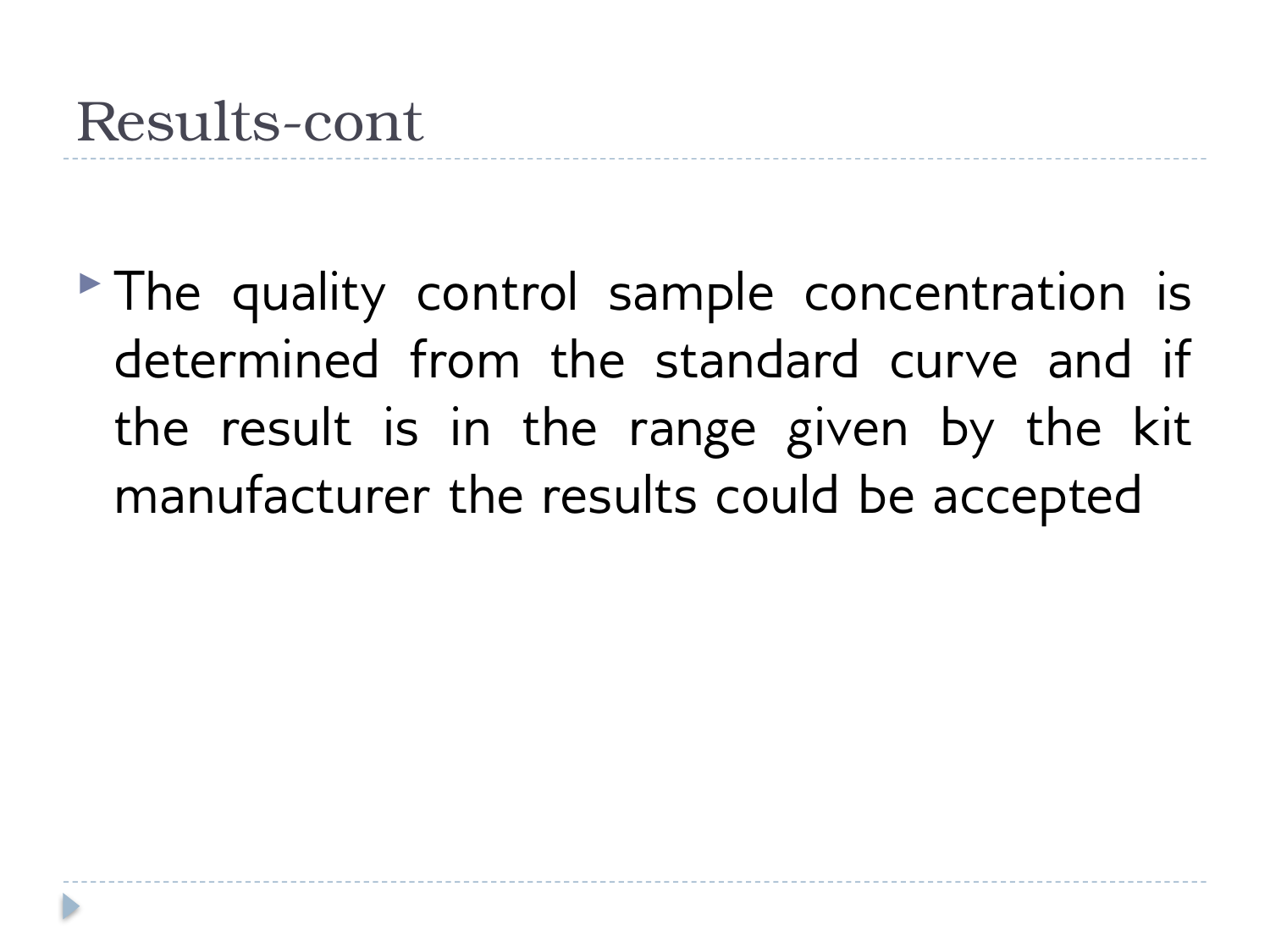

# Results-cont

The quality control sample concentration is determined from the standard curve and if the result is in the range given by the kit manufacturer the results could be accepted